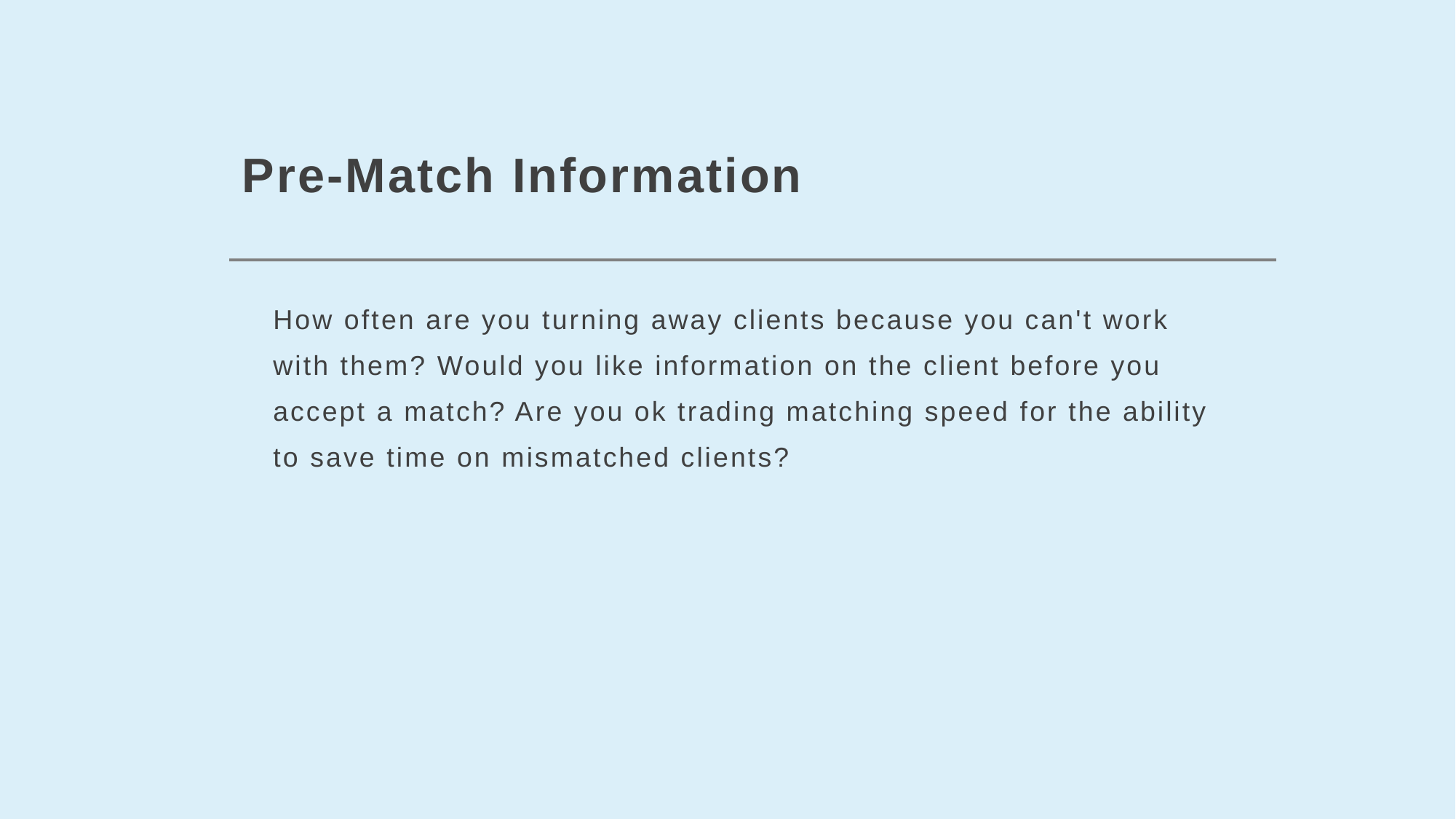

# Pre-Match Information
How often are you turning away clients because you can't work with them? Would you like information on the client before you accept a match? Are you ok trading matching speed for the ability to save time on mismatched clients?